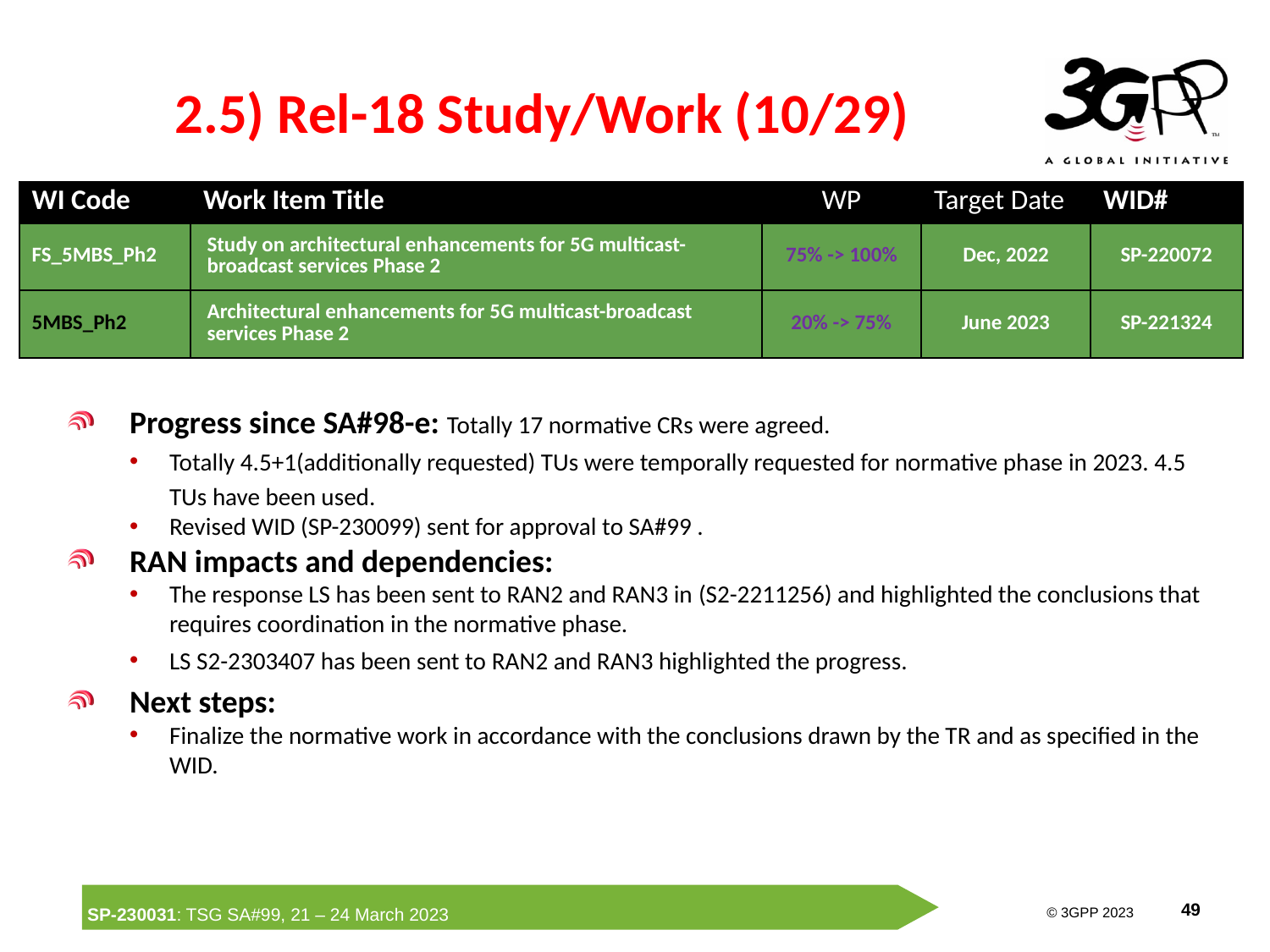

# 2.5) Rel-18 Study/Work (10/29)
| WI Code | Work Item Title | WP | Target Date | WID# |
| --- | --- | --- | --- | --- |
| FS\_5MBS\_Ph2 | Study on architectural enhancements for 5G multicast-broadcast services Phase 2 | 75% -> 100% | Dec, 2022 | SP-220072 |
| 5MBS\_Ph2 | Architectural enhancements for 5G multicast-broadcast services Phase 2 | 20% -> 75% | June 2023 | SP-221324 |
Progress since SA#98-e: Totally 17 normative CRs were agreed.
Totally 4.5+1(additionally requested) TUs were temporally requested for normative phase in 2023. 4.5 TUs have been used.
Revised WID (SP-230099) sent for approval to SA#99 .
RAN impacts and dependencies:
The response LS has been sent to RAN2 and RAN3 in (S2-2211256) and highlighted the conclusions that requires coordination in the normative phase.
LS S2-2303407 has been sent to RAN2 and RAN3 highlighted the progress.
Next steps:
Finalize the normative work in accordance with the conclusions drawn by the TR and as specified in the WID.